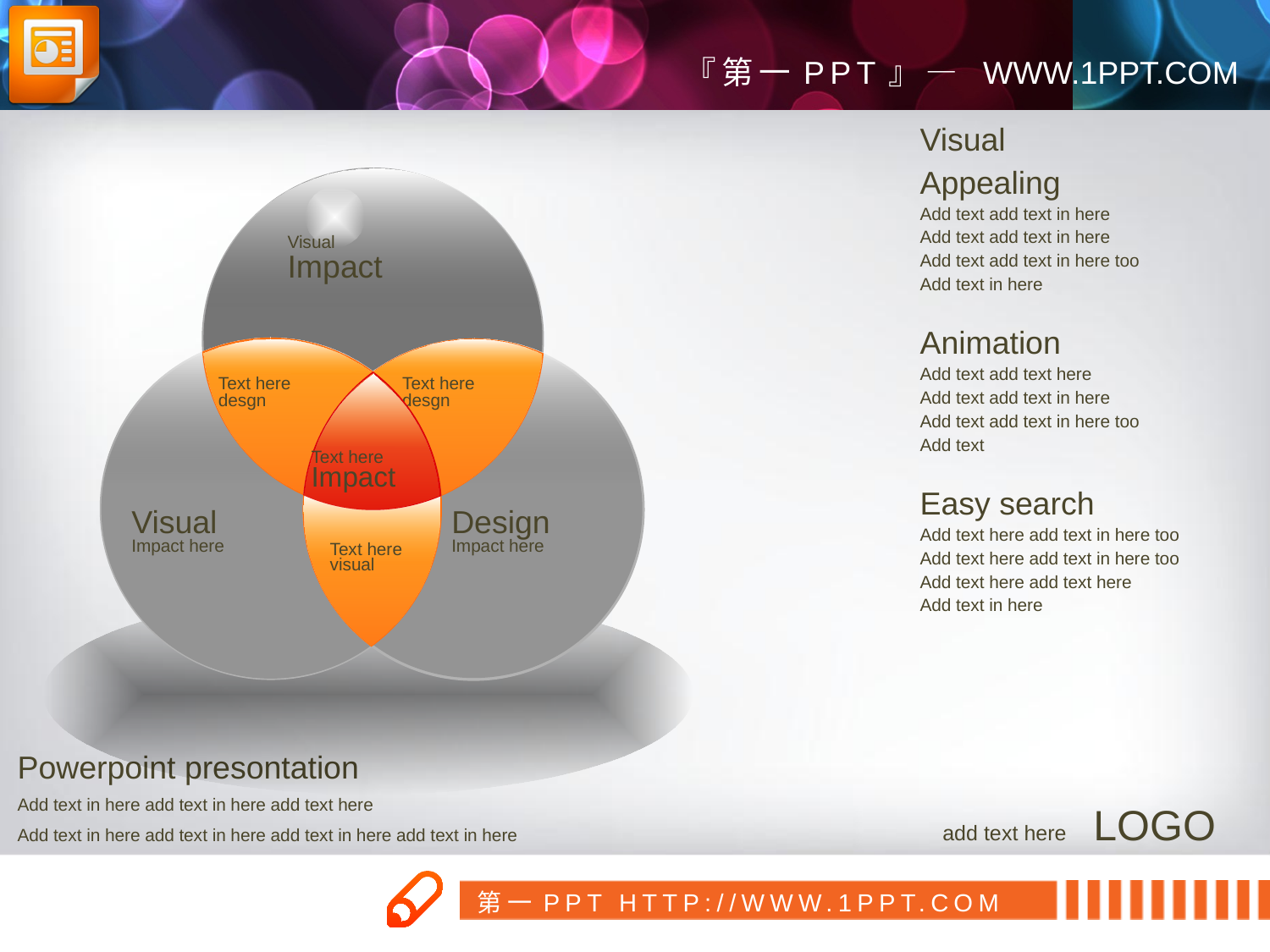

Visual
Appealing
Add text add text in here
Add text add text in here
Add text add text in here too
Add text in here

Animation
Add text add text here
Add text add text in here
Add text add text in here too
Add text

Easy search
Add text here add text in here too
Add text here add text in here too
Add text here add text here
Add text in here

Visual
Impact

Visual
Impact here

Text here
desgn

Design
Impact here

Text here
desgn

Text here
Impact

Text here
visual

Powerpoint presontation
Add text in here add text in here add text here
Add text in here add text in here add text in here add text in here
add text here   LOGO